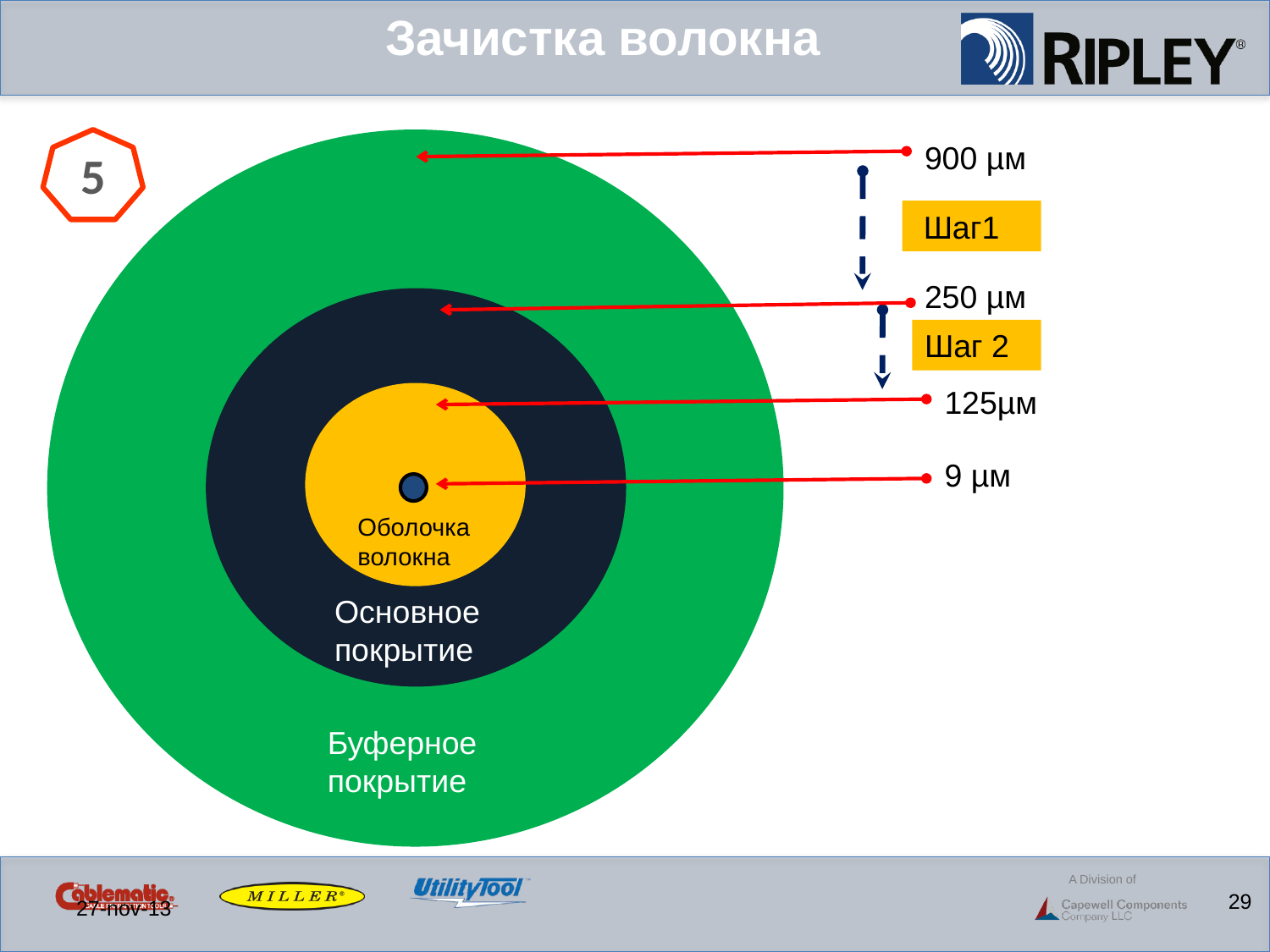

Зачистка волокна
5

900 µм
 Шаг1
250 µм

Шаг 2
125µм

9 µм

Оболочка волокна

Основное покрытие
Буферное покрытие
29
27-nov-13